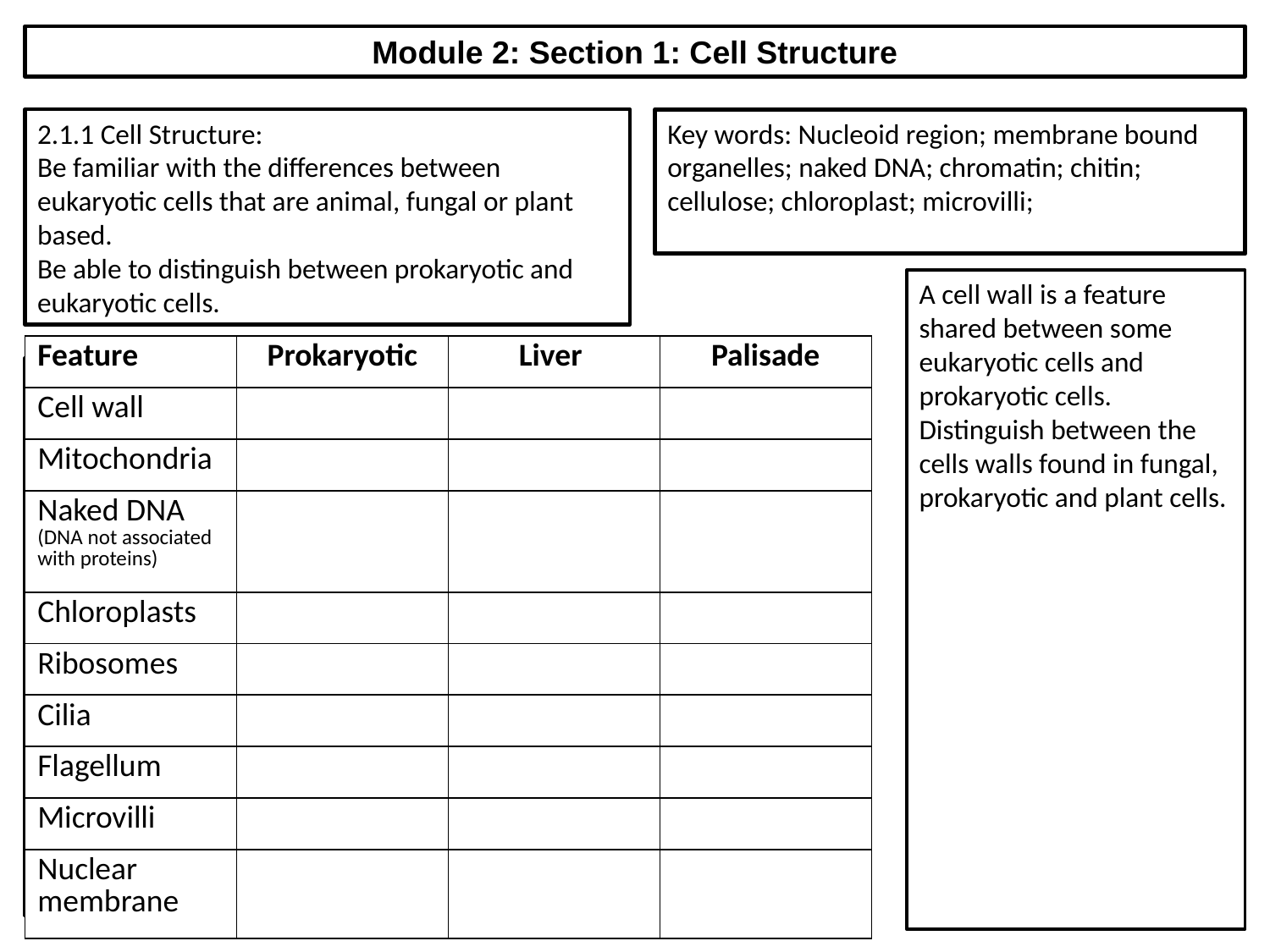

Module 2: Section 1: Cell Structure
2.1.1 Cell Structure:
Be familiar with the differences between eukaryotic cells that are animal, fungal or plant based.
Be able to distinguish between prokaryotic and eukaryotic cells.
Key words: Nucleoid region; membrane bound organelles; naked DNA; chromatin; chitin; cellulose; chloroplast; microvilli;
A cell wall is a feature shared between some eukaryotic cells and prokaryotic cells.
Distinguish between the cells walls found in fungal, prokaryotic and plant cells.

| Feature | Prokaryotic | Liver | Palisade |
| --- | --- | --- | --- |
| Cell wall |  |  |  |
| Mitochondria |  |  |  |
| Naked DNA (DNA not associated with proteins) |  |  |  |
| Chloroplasts |  |  |  |
| Ribosomes |  |  |  |
| Cilia |  |  |  |
| Flagellum |  |  |  |
| Microvilli |  |  |  |
| Nuclear membrane |  |  |  |